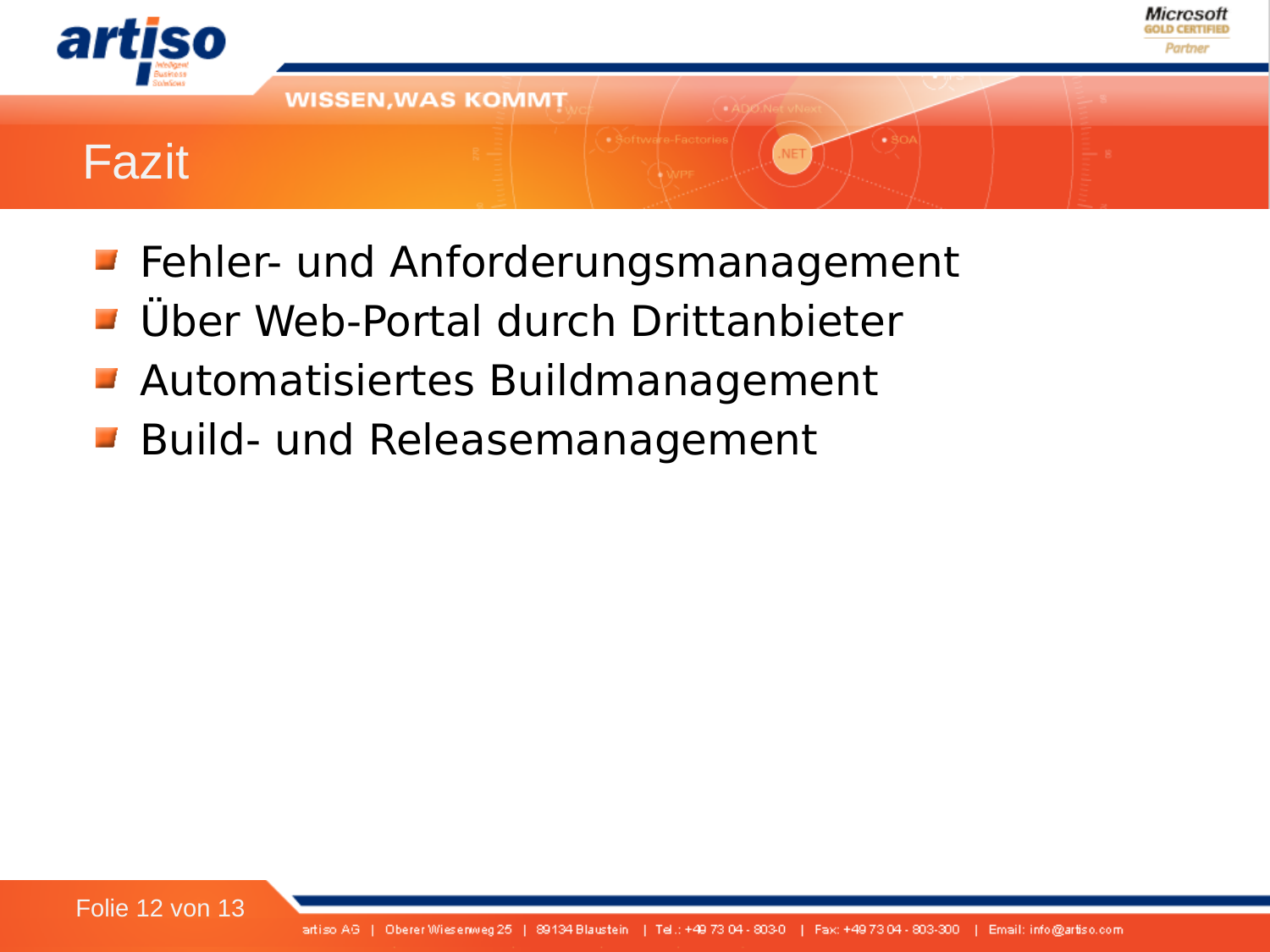

Fazit
Fehler- und Anforderungsmanagement
Über Web-Portal durch Drittanbieter
Automatisiertes Buildmanagement
Build- und Releasemanagement

Folie 12 von 13